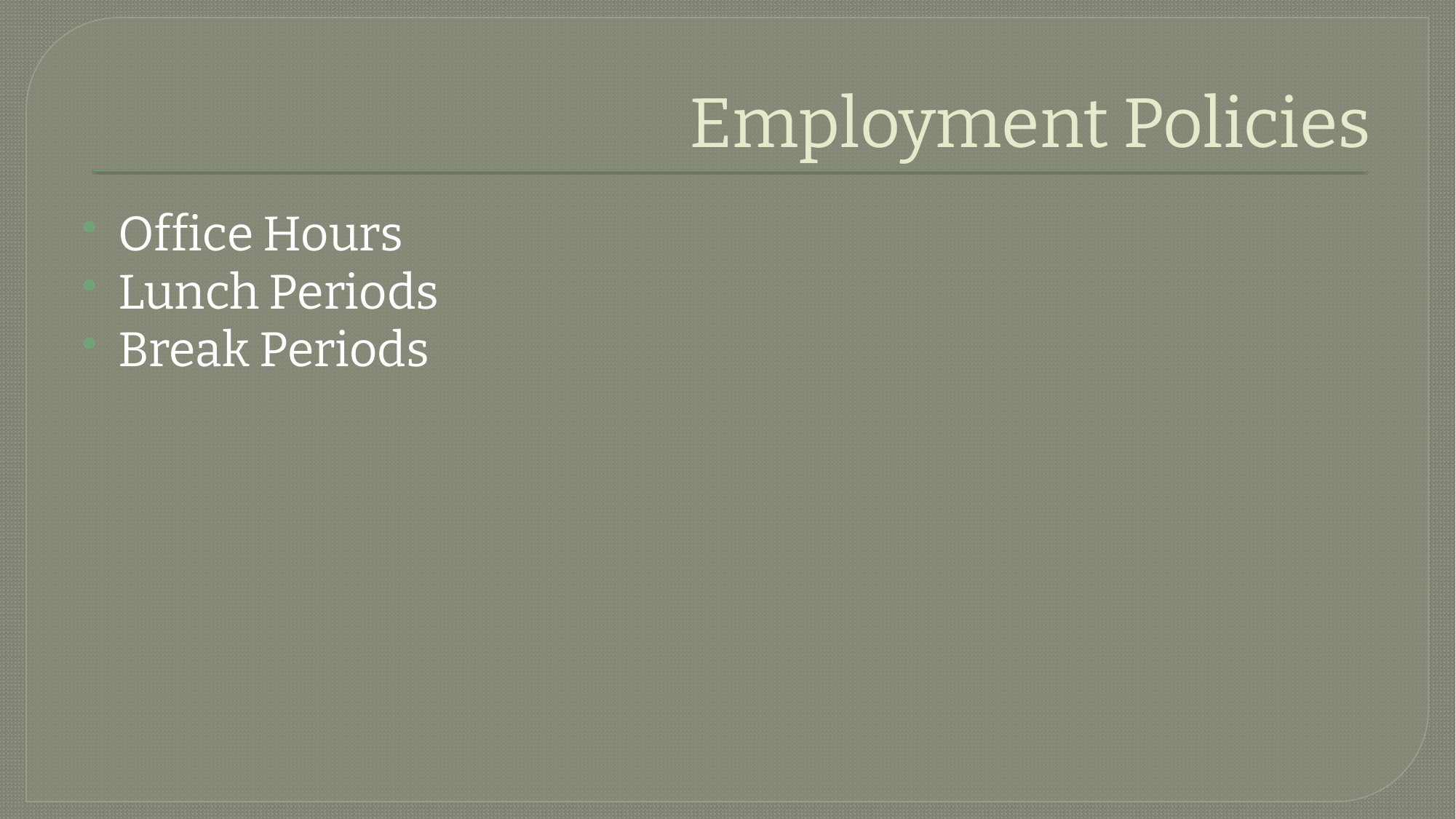

# Employment Policies
Office Hours
Lunch Periods
Break Periods